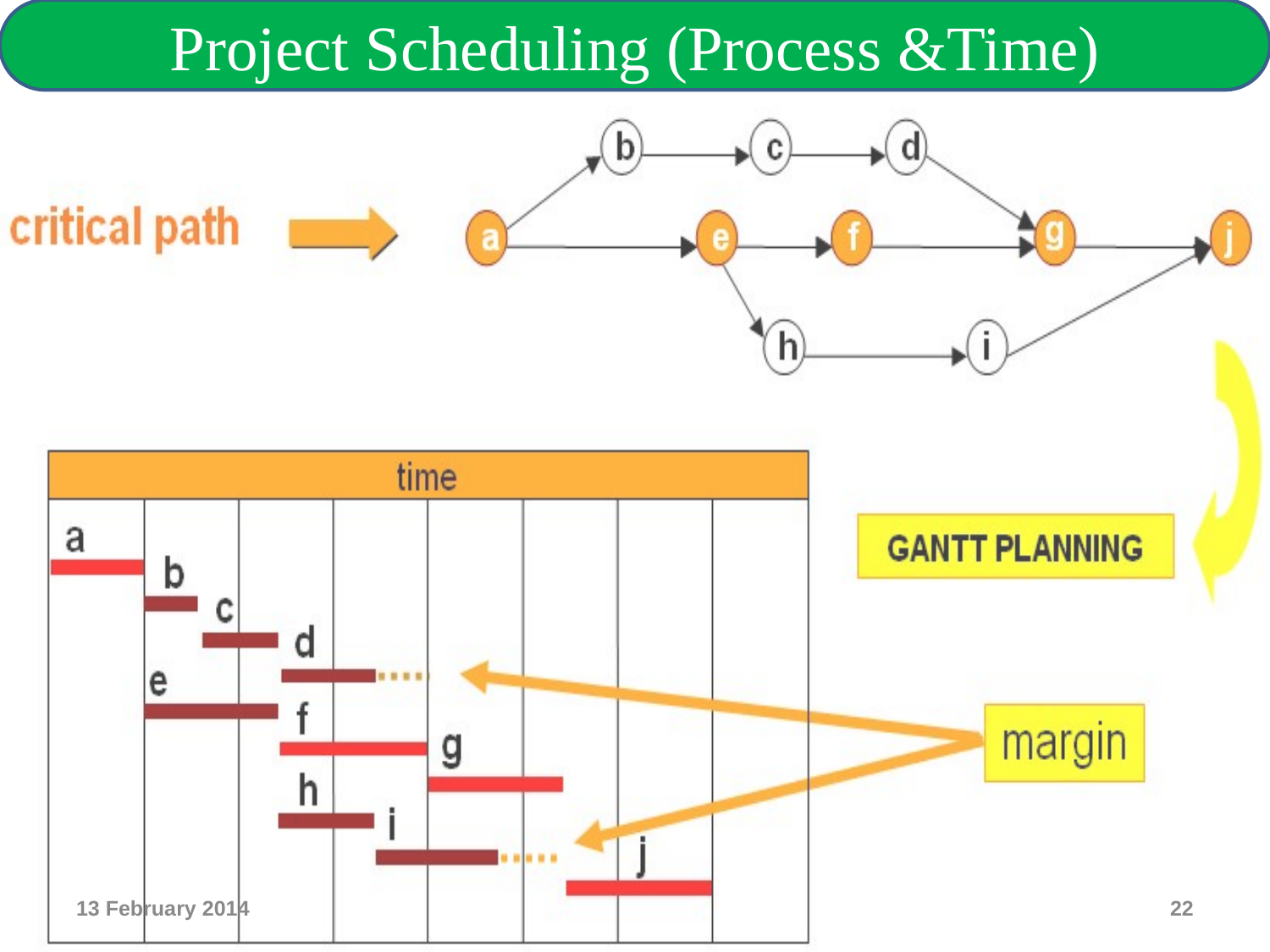

Project Scheduling (Process &Time)
13 February 2014
22